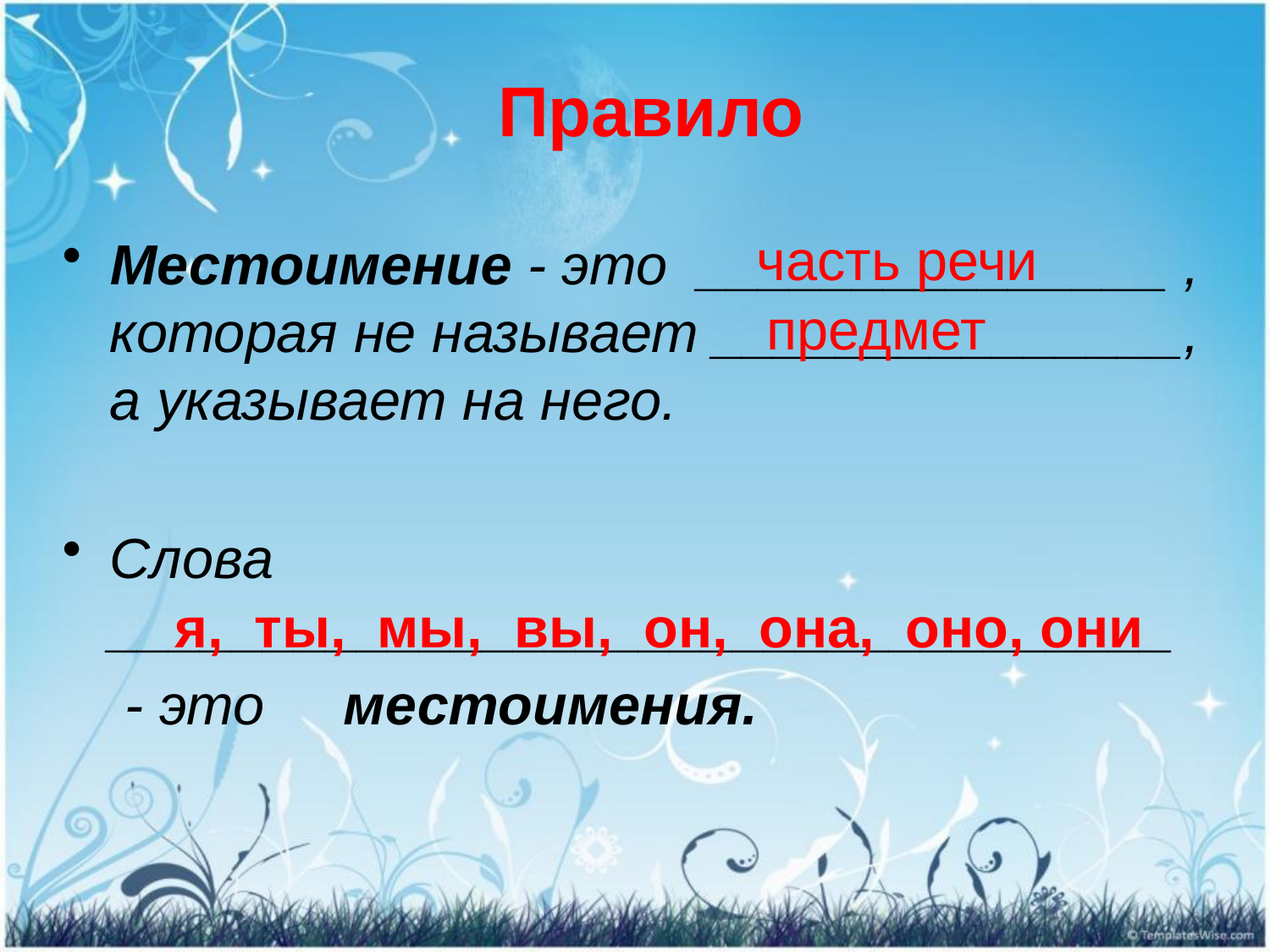

# Правило
часть речи
Местоимение - это  _______________ , которая не называет _______________, а указывает на него.

Слова __________________________________
    - это     местоимения.

предмет
я,  ты,  мы,  вы,  он,  она,  оно, они